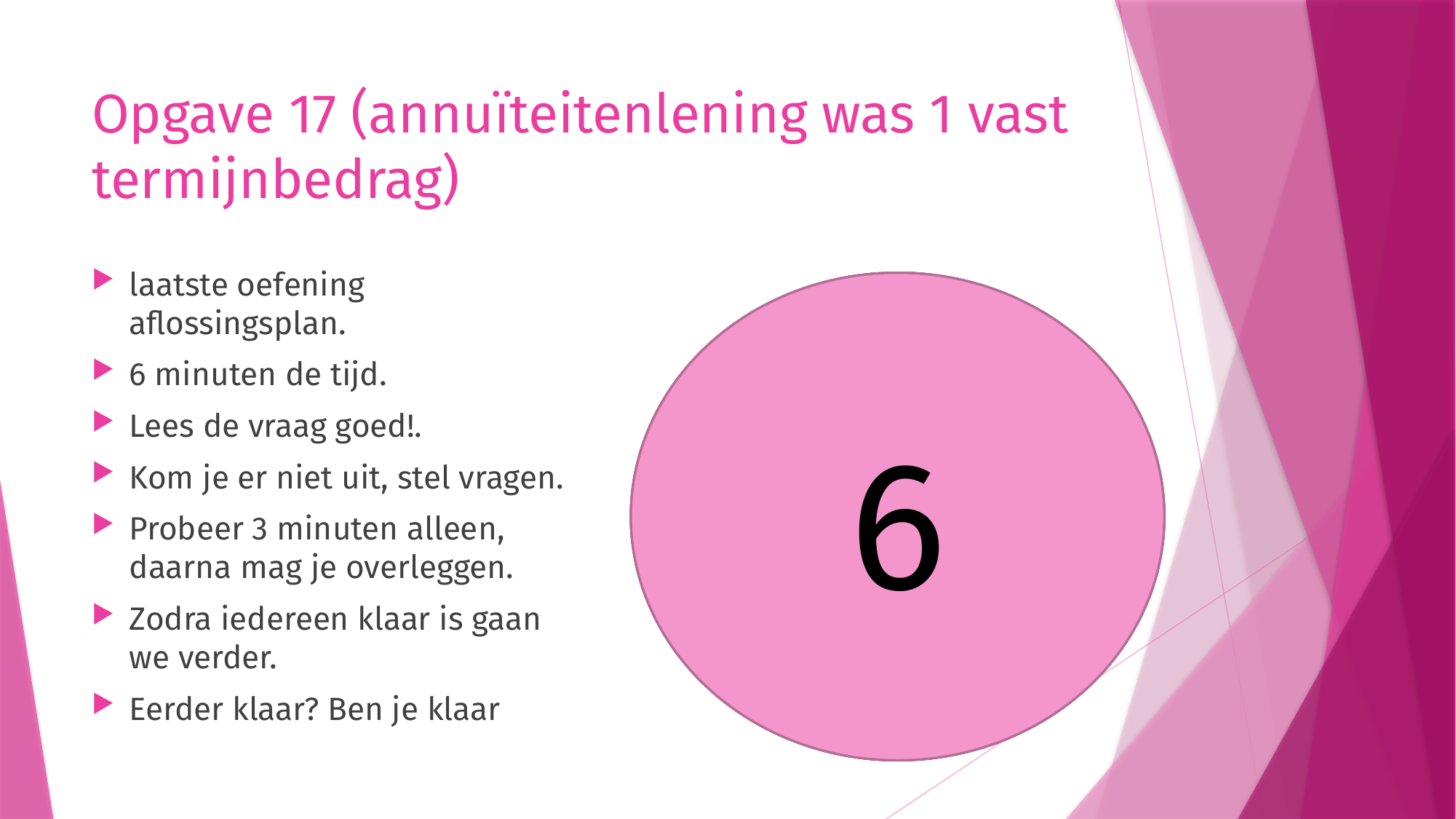

# Opgave 17 (annuïteitenlening was 1 vast termijnbedrag)
laatste oefening aflossingsplan.
6 minuten de tijd.
Lees de vraag goed!.
Kom je er niet uit, stel vragen.
Probeer 3 minuten alleen, daarna mag je overleggen.
Zodra iedereen klaar is gaan we verder.
Eerder klaar? Ben je klaar
5
6
4
3
1
2